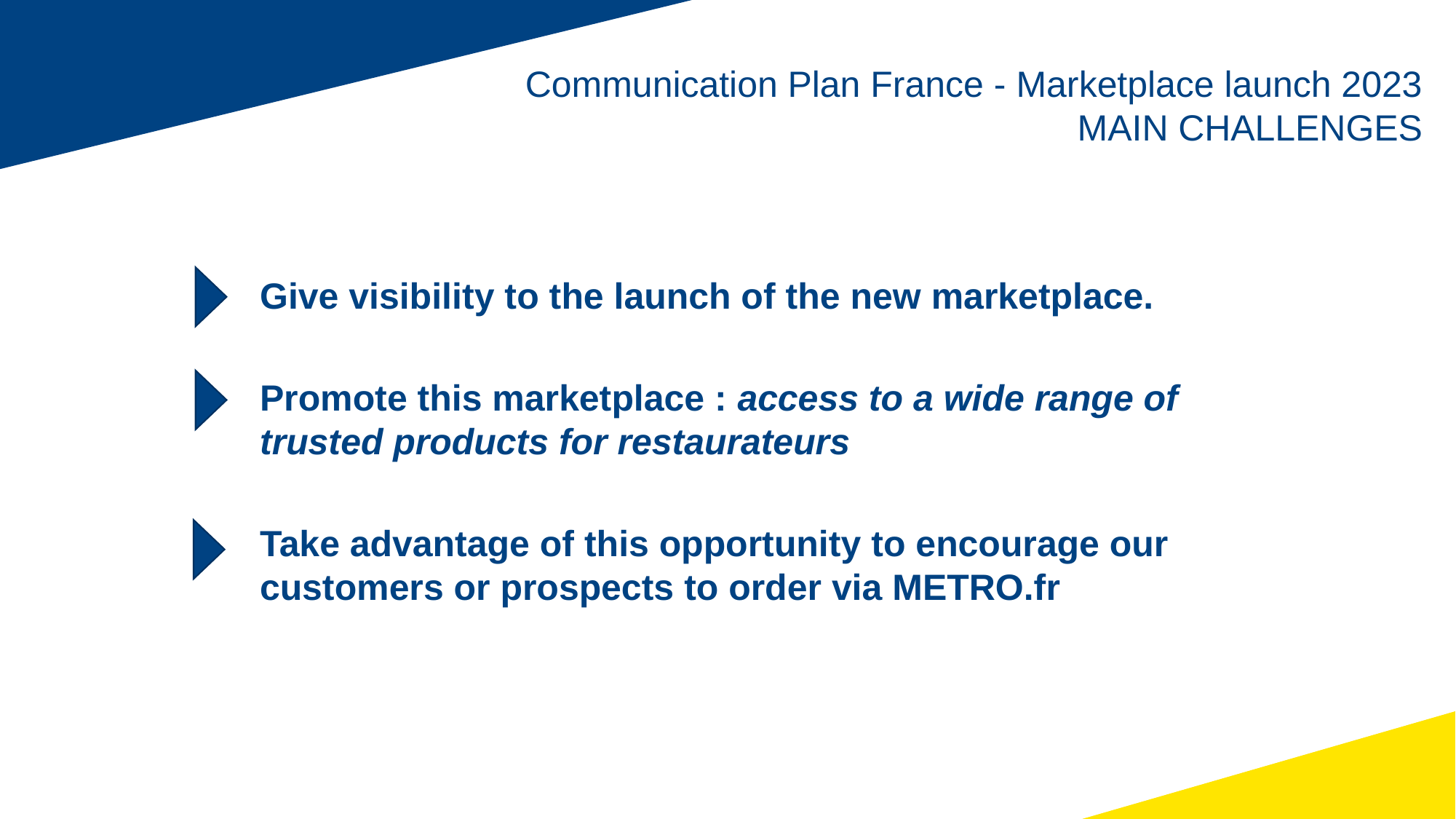

Communication Plan France - Marketplace launch 2023
MAIN CHALLENGES
Give visibility to the launch of the new marketplace.

Promote this marketplace : access to a wide range of trusted products for restaurateurs

Take advantage of this opportunity to encourage our customers or prospects to order via METRO.fr